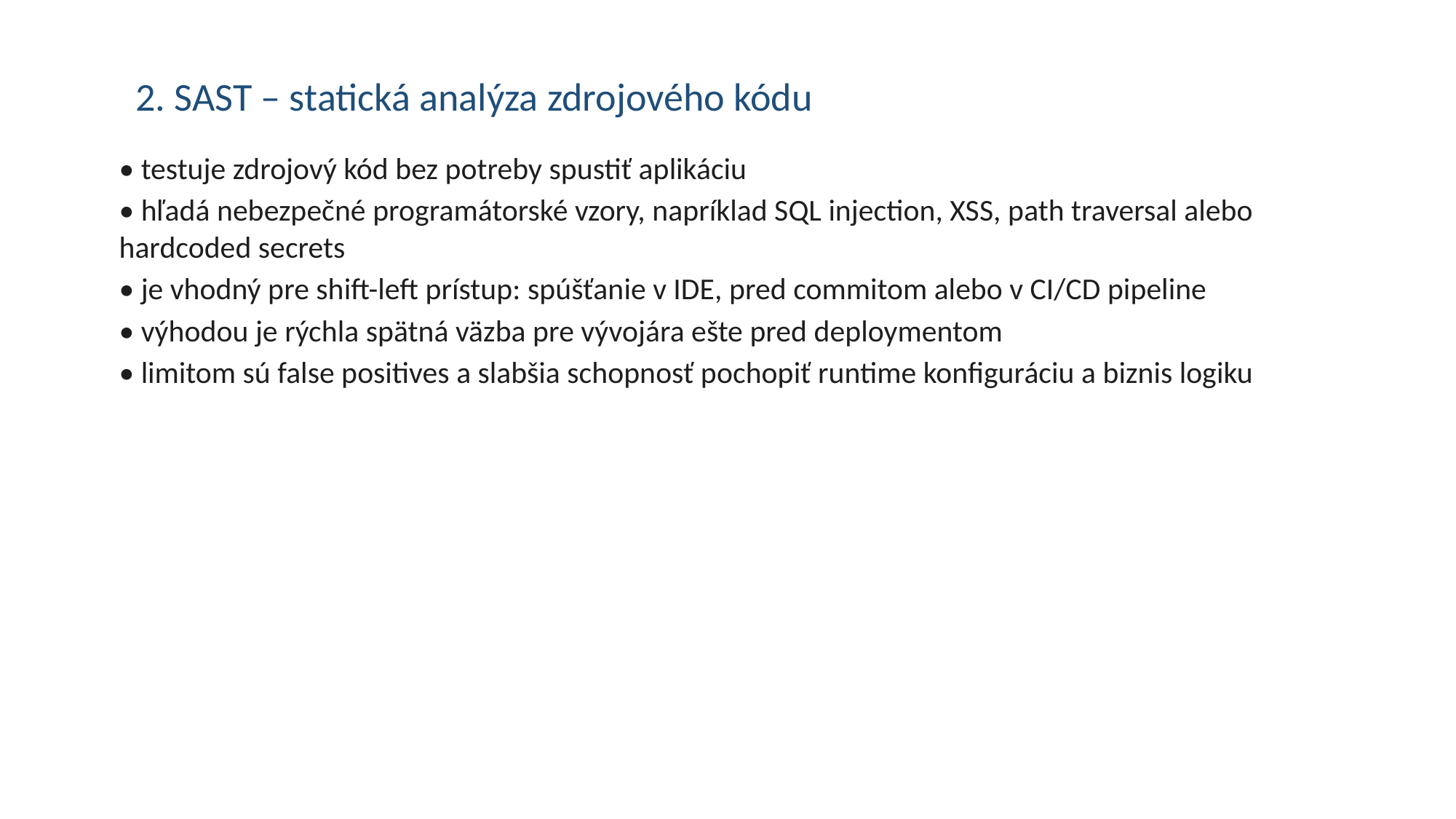

# 2. SAST – statická analýza zdrojového kódu
• testuje zdrojový kód bez potreby spustiť aplikáciu
• hľadá nebezpečné programátorské vzory, napríklad SQL injection, XSS, path traversal alebo hardcoded secrets
• je vhodný pre shift-left prístup: spúšťanie v IDE, pred commitom alebo v CI/CD pipeline
• výhodou je rýchla spätná väzba pre vývojára ešte pred deploymentom
• limitom sú false positives a slabšia schopnosť pochopiť runtime konfiguráciu a biznis logiku